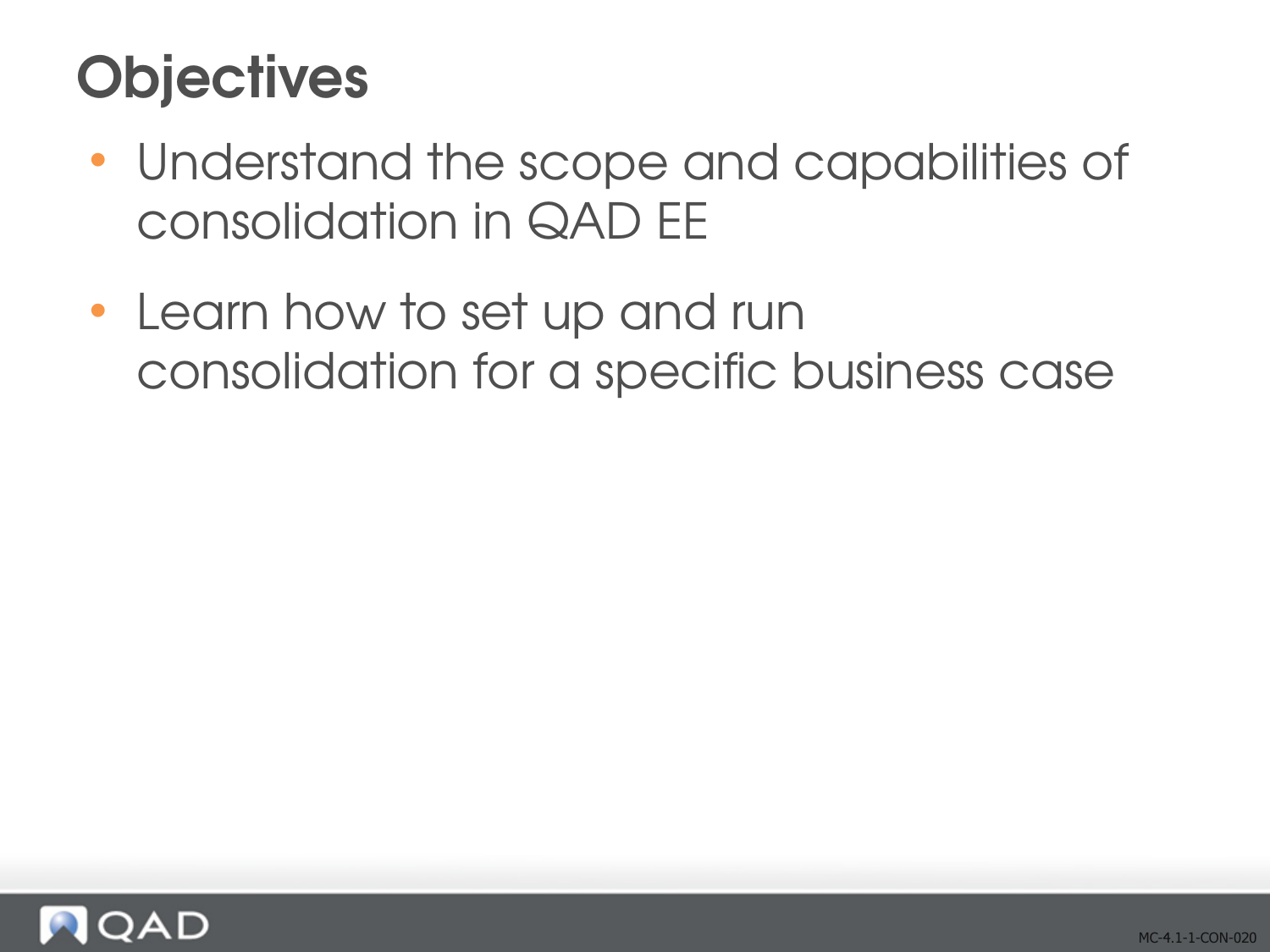

# Objectives
Understand the scope and capabilities of consolidation in QAD EE
Learn how to set up and run consolidation for a specific business case
MC-4.1-1-CON-020